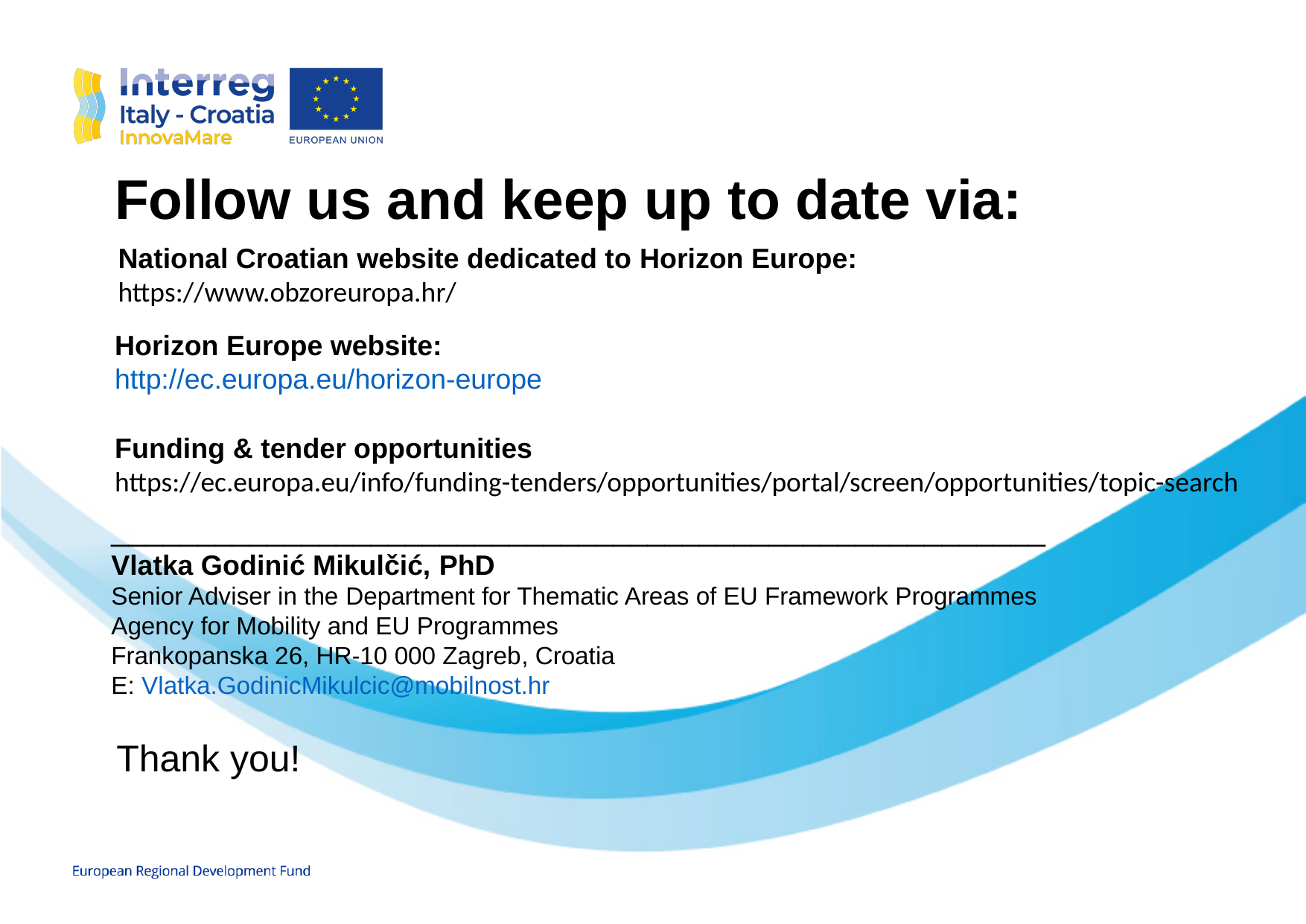

Follow us and keep up to date via:
National Croatian website dedicated to Horizon Europe:
https://www.obzoreuropa.hr/
Horizon Europe website: http://ec.europa.eu/horizon-europe
Funding & tender opportunities
https://ec.europa.eu/info/funding-tenders/opportunities/portal/screen/opportunities/topic-search
______________________________________________________
Vlatka Godinić Mikulčić, PhD
Senior Adviser in the Department for Thematic Areas of EU Framework Programmes
Agency for Mobility and EU Programmes
Frankopanska 26, HR-10 000 Zagreb, Croatia
E: Vlatka.GodinicMikulcic@mobilnost.hr
Thank you!